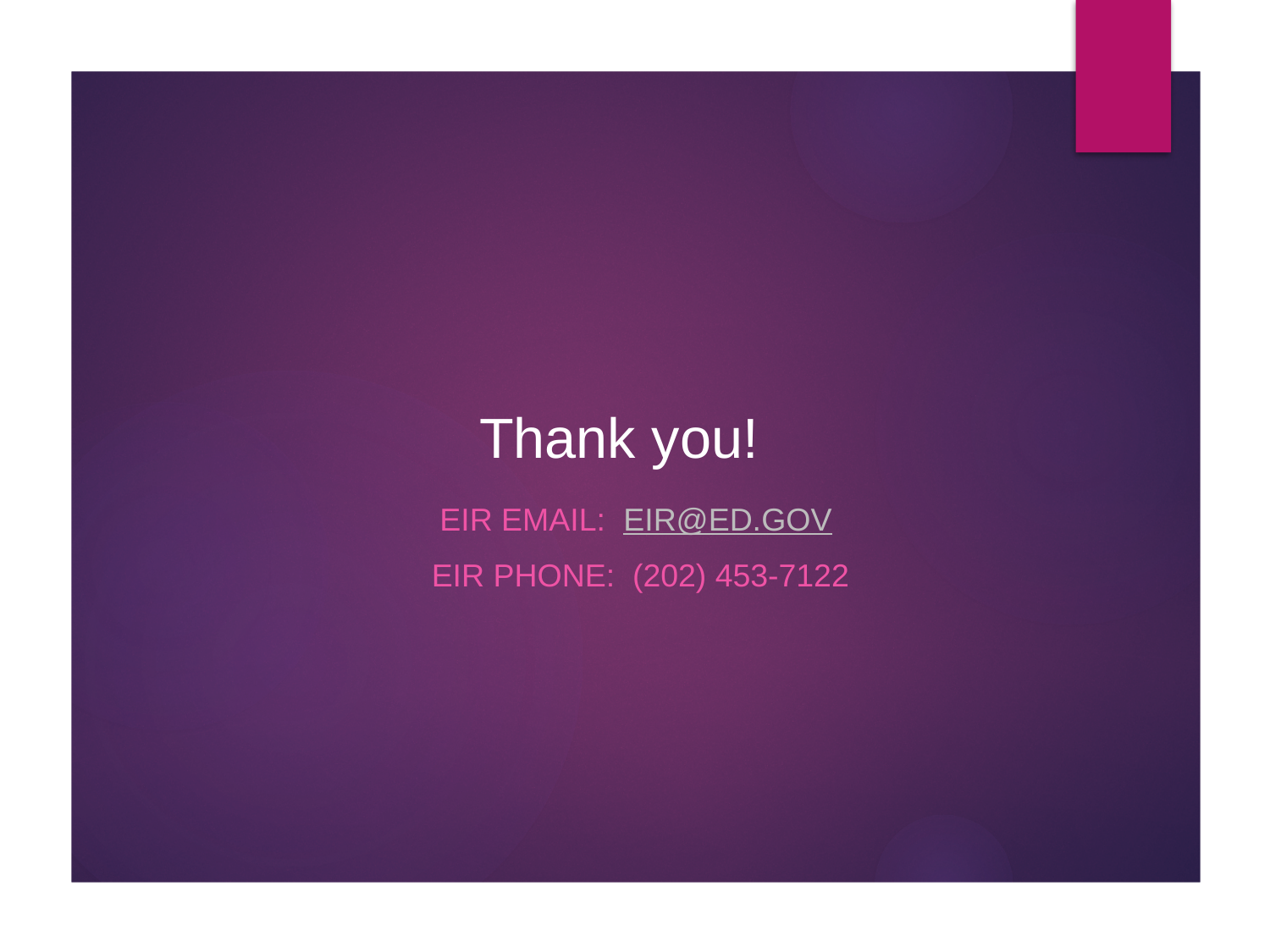

# Thank you!
EIR email:  eir@ed.gov
EIR phone:  (202) 453-7122